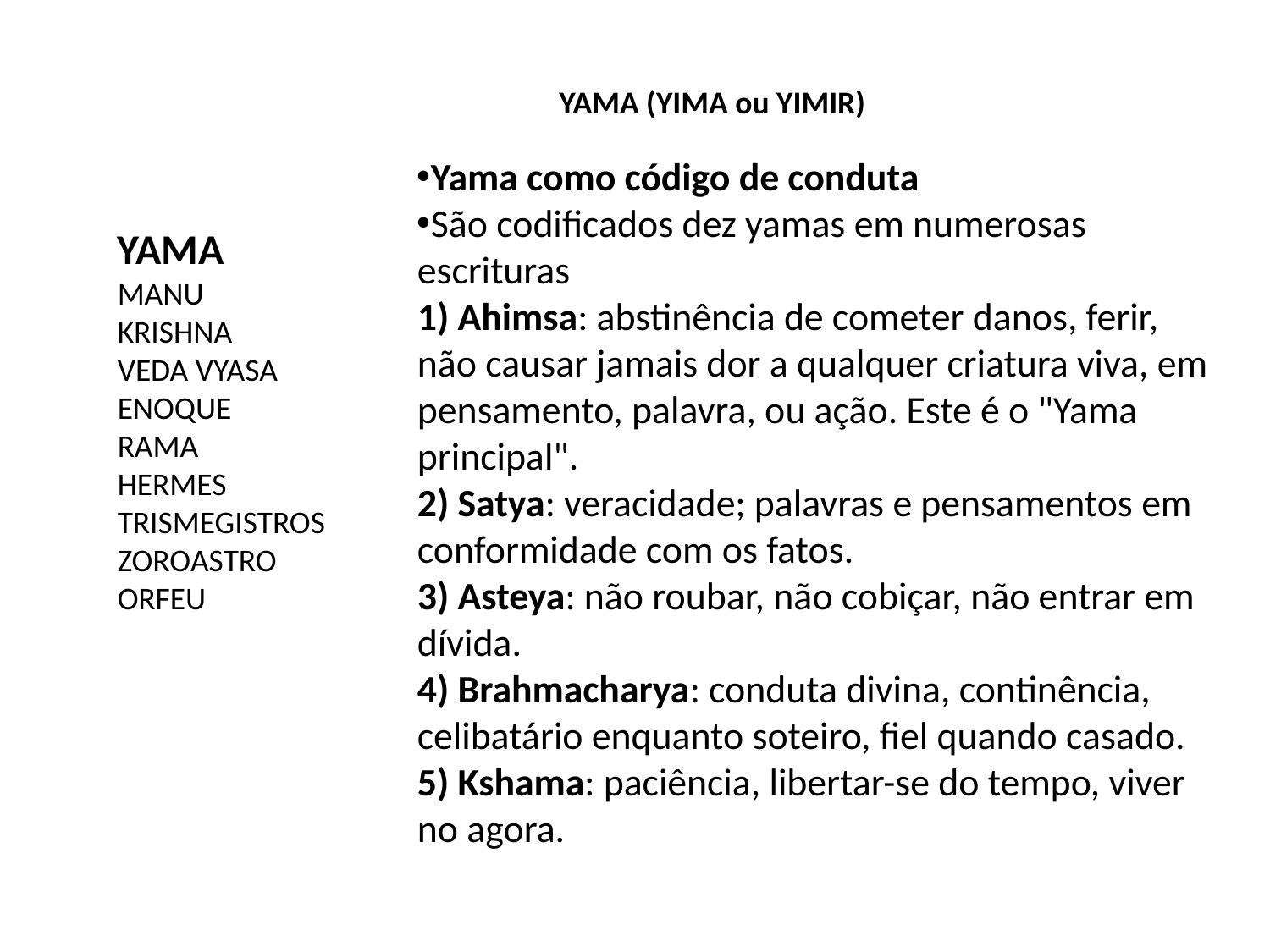

YAMA (YIMA ou YIMIR)
Yama como código de conduta
São codificados dez yamas em numerosas escrituras
1) Ahimsa: abstinência de cometer danos, ferir, não causar jamais dor a qualquer criatura viva, em pensamento, palavra, ou ação. Este é o "Yama principal".
2) Satya: veracidade; palavras e pensamentos em conformidade com os fatos.
3) Asteya: não roubar, não cobiçar, não entrar em dívida.
4) Brahmacharya: conduta divina, continência, celibatário enquanto soteiro, fiel quando casado.
5) Kshama: paciência, libertar-se do tempo, viver no agora.
YAMA
MANU
KRISHNA
VEDA VYASA
ENOQUE
RAMA
HERMES TRISMEGISTROS
ZOROASTRO
ORFEU